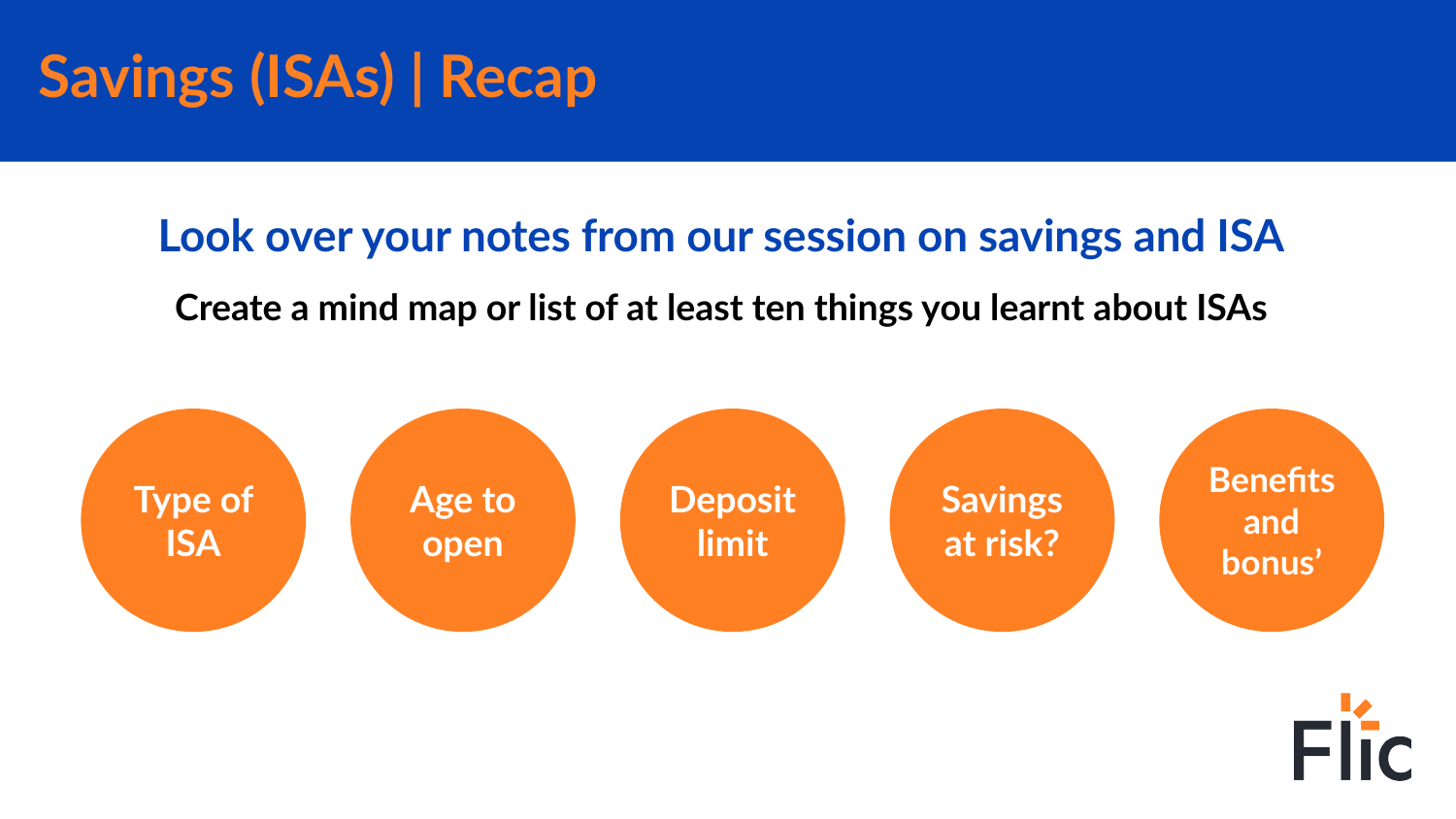

Savings (ISAs) | Recap
Look over your notes from our session on savings and ISA

Create a mind map or list of at least ten things you learnt about ISAs
Type of ISA
Age to open
Deposit limit
Savings at risk?
Benefits and bonus’